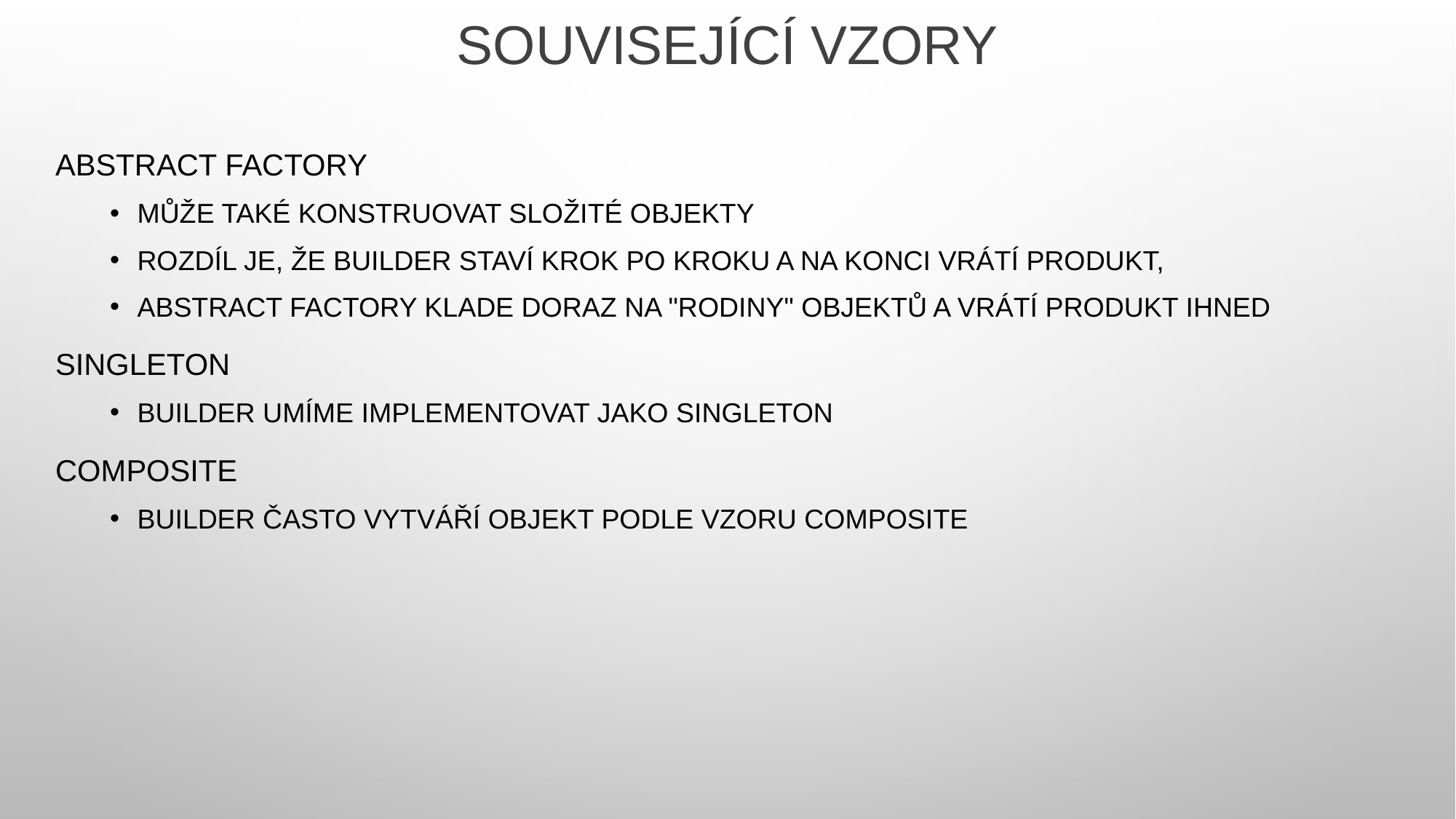

# Související vzory
Abstract Factory
může také konstruovat složité objekty
rozdíl je, že Builder staví krok po kroku a na konci vrátí produkt,
Abstract Factory klade doraz na "rodiny" objektů a vrátí produkt ihned
Singleton
Builder umíme implementovat jako singleton
Composite
Builder často vytváří objekt podle vzoru Composite